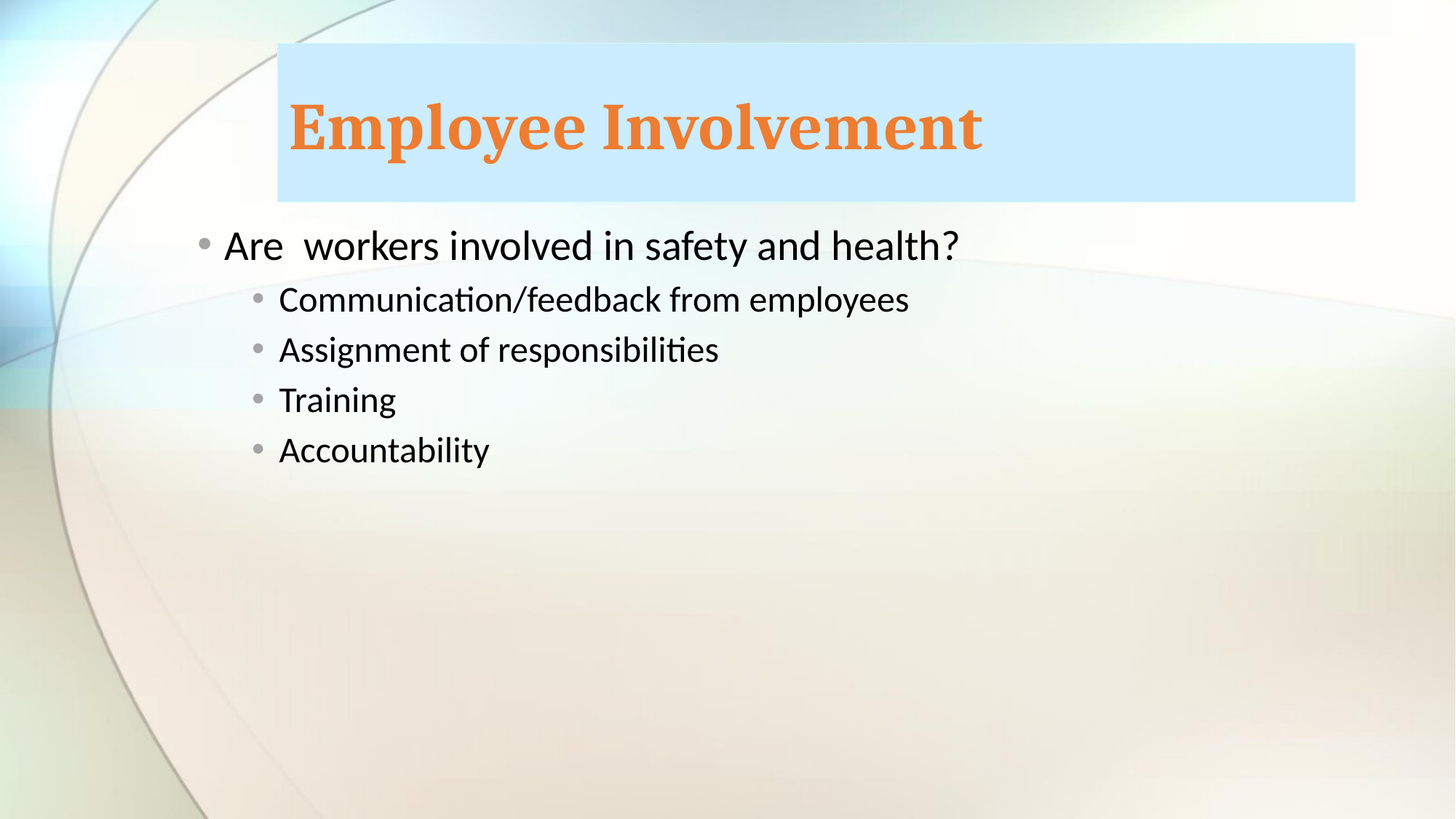

# Employee Involvement
Are  workers involved in safety and health?
Communication/feedback from employees
Assignment of responsibilities
Training
Accountability